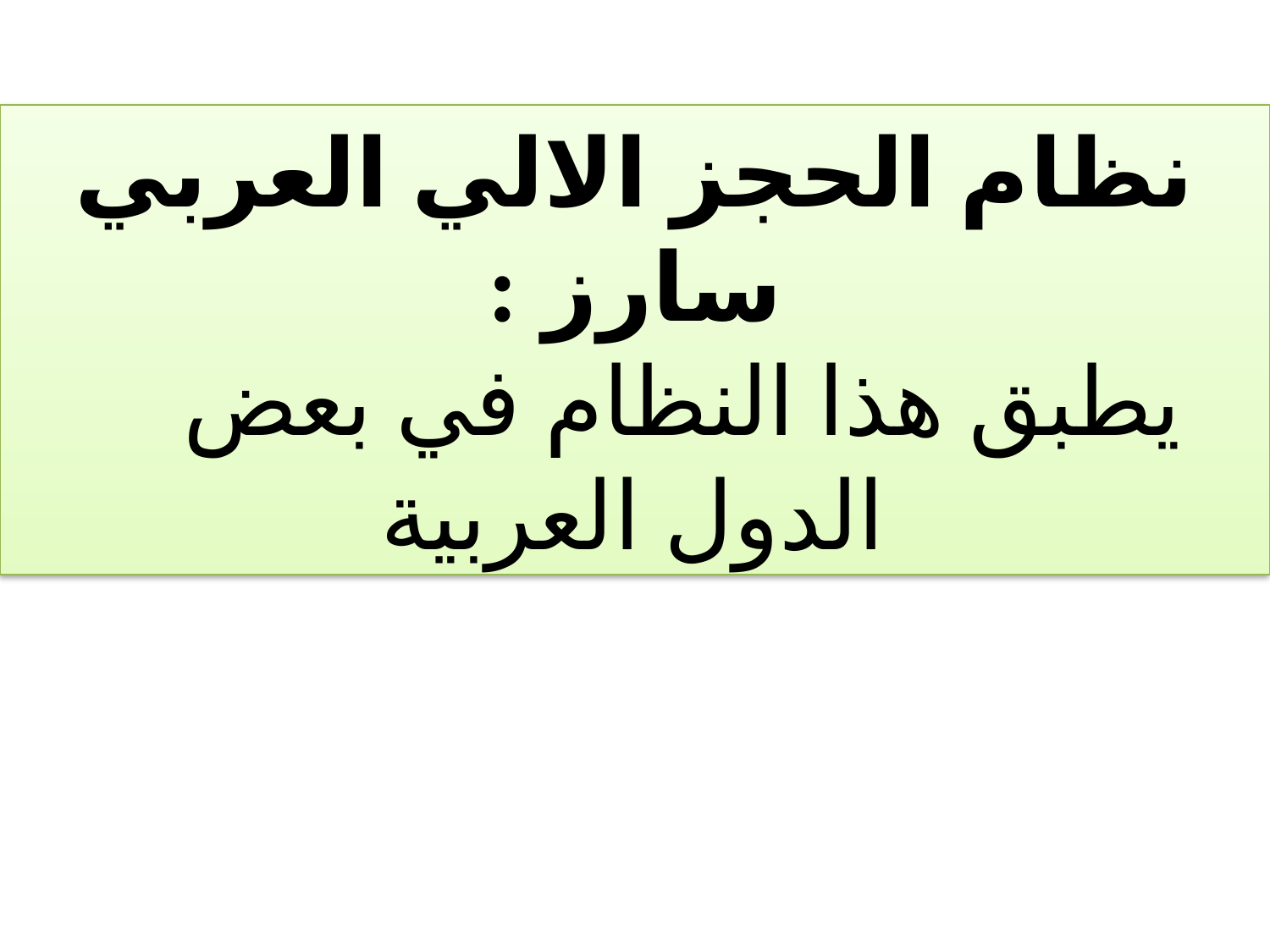

نظام الحجز الالي العربي سارز :
    يطبق هذا النظام في بعض الدول العربية